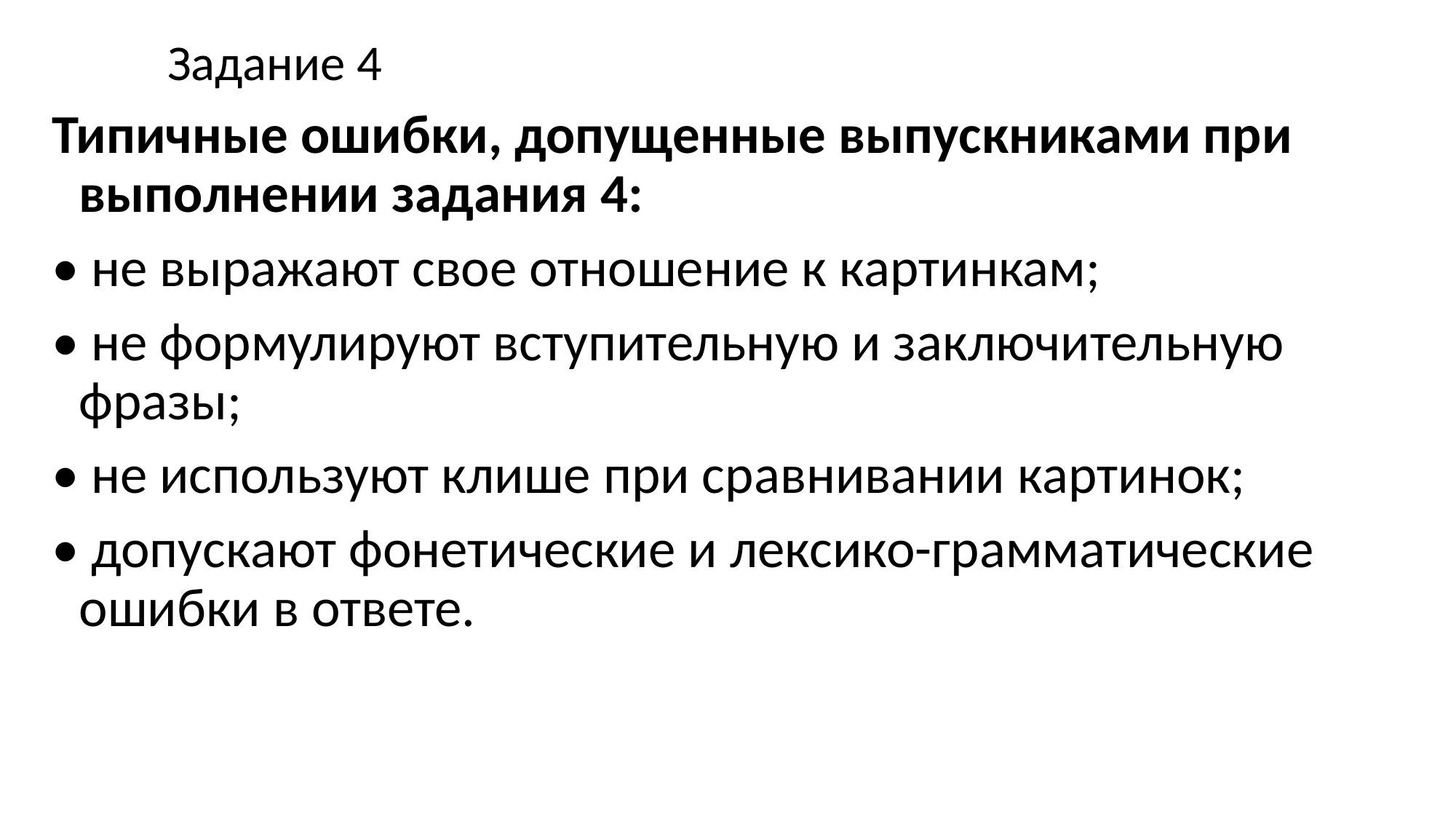

# Задание 4
Типичные ошибки, допущенные выпускниками при выполнении задания 4:
• не выражают свое отношение к картинкам;
• не формулируют вступительную и заключительную фразы;
• не используют клише при сравнивании картинок;
• допускают фонетические и лексико-грамматические ошибки в ответе.